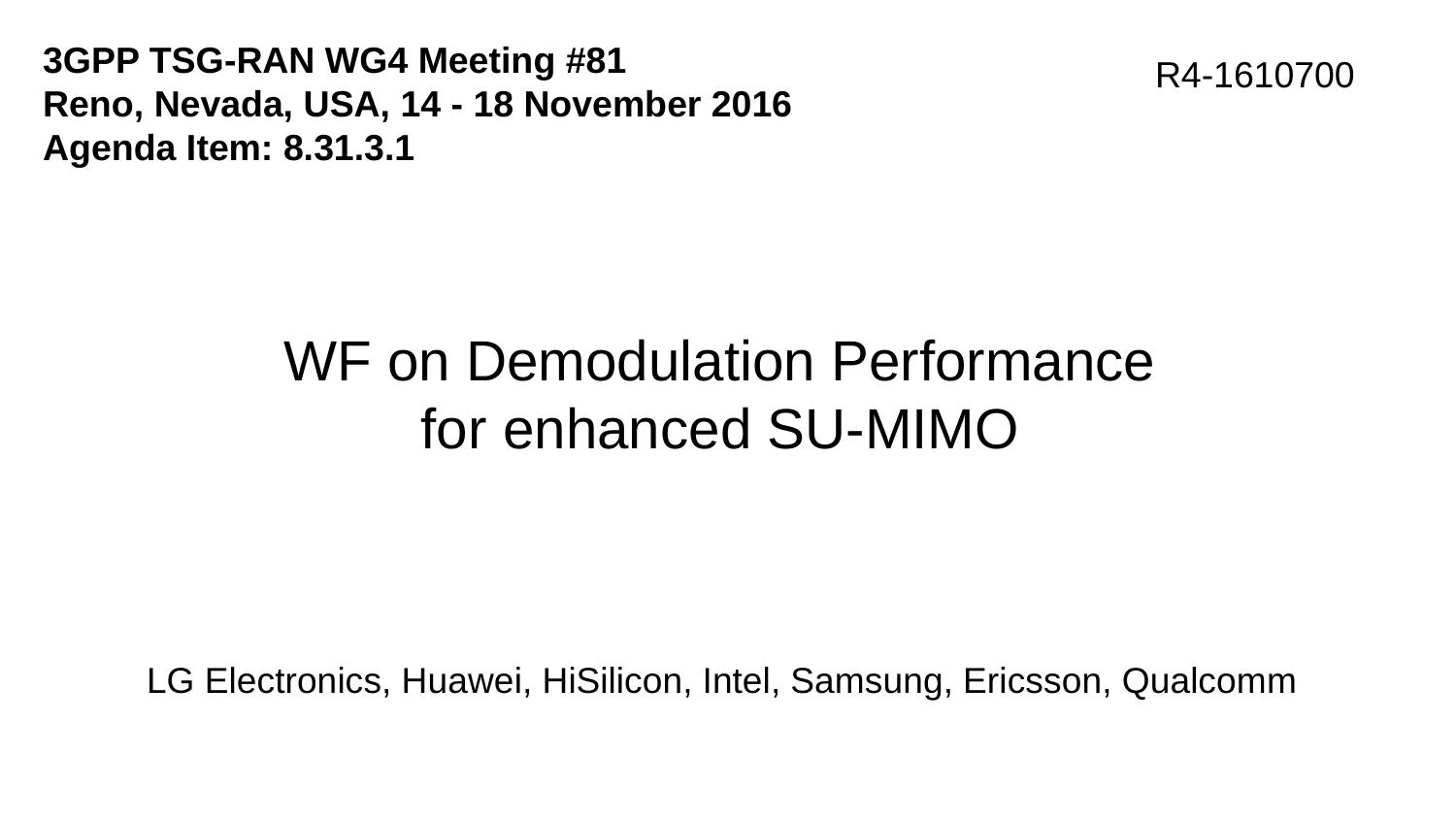

3GPP TSG-RAN WG4 Meeting #81
Reno, Nevada, USA, 14 - 18 November 2016
Agenda Item: 8.31.3.1
R4-1610700
# WF on Demodulation Performance for enhanced SU-MIMO
LG Electronics, Huawei, HiSilicon, Intel, Samsung, Ericsson, Qualcomm